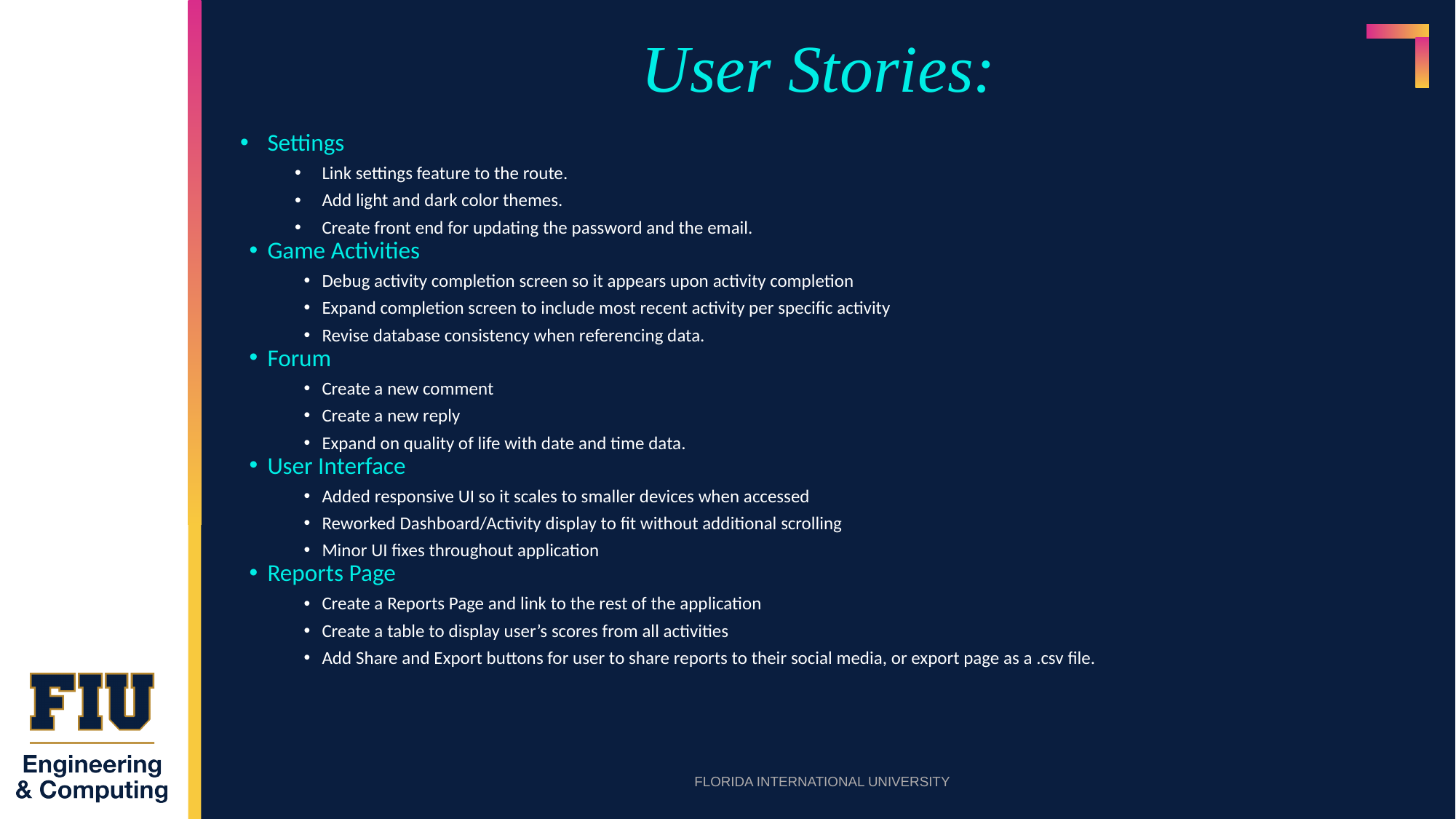

# User Stories:
Settings
Link settings feature to the route.
Add light and dark color themes.
Create front end for updating the password and the email.
Game Activities
Debug activity completion screen so it appears upon activity completion
Expand completion screen to include most recent activity per specific activity
Revise database consistency when referencing data.
Forum
Create a new comment
Create a new reply
Expand on quality of life with date and time data.
User Interface
Added responsive UI so it scales to smaller devices when accessed
Reworked Dashboard/Activity display to fit without additional scrolling
Minor UI fixes throughout application
Reports Page
Create a Reports Page and link to the rest of the application
Create a table to display user’s scores from all activities
Add Share and Export buttons for user to share reports to their social media, or export page as a .csv file.